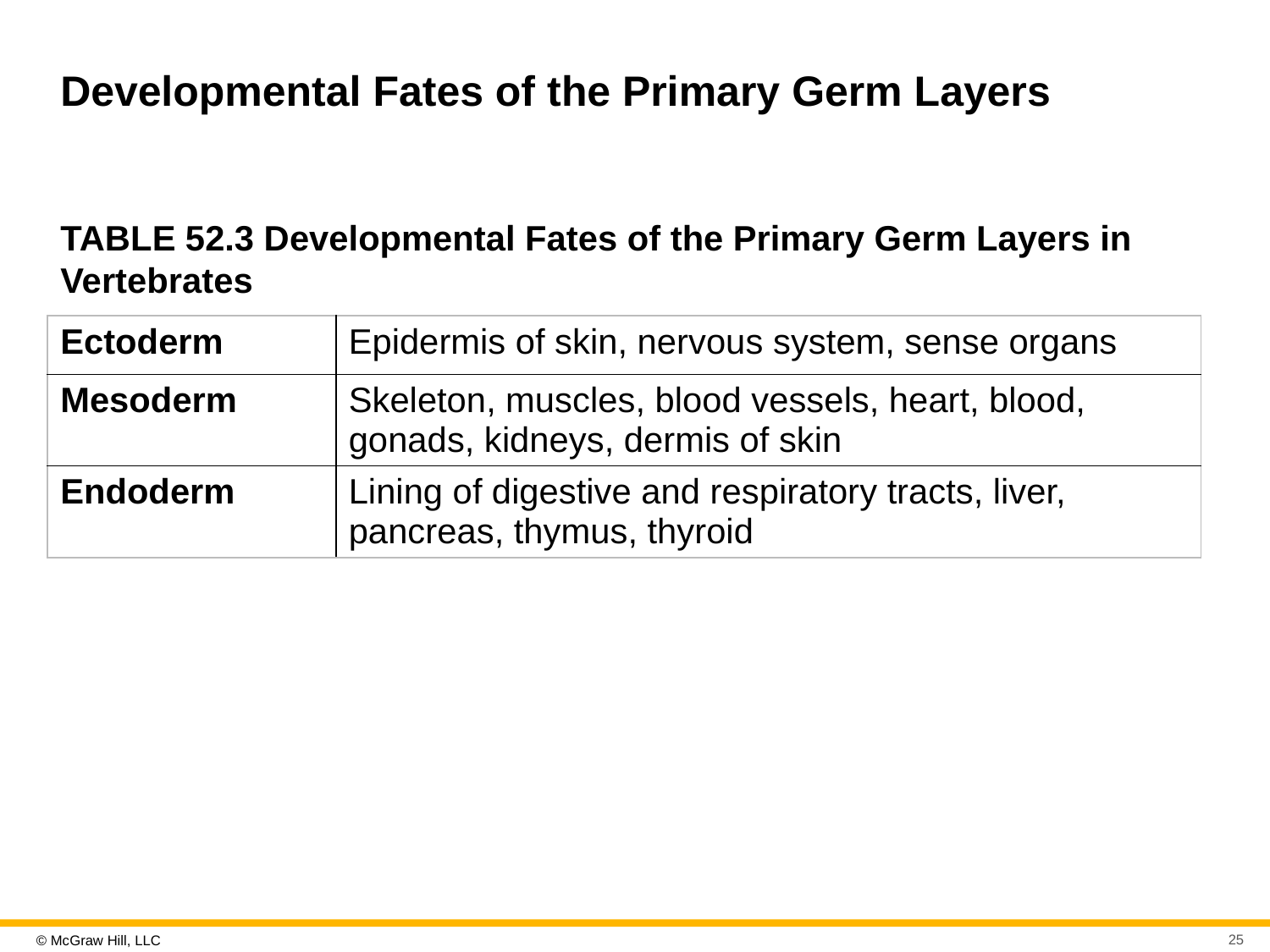

# Developmental Fates of the Primary Germ Layers
TABLE 52.3 Developmental Fates of the Primary Germ Layers in Vertebrates
| Ectoderm | Epidermis of skin, nervous system, sense organs |
| --- | --- |
| Mesoderm | Skeleton, muscles, blood vessels, heart, blood, gonads, kidneys, dermis of skin |
| Endoderm | Lining of digestive and respiratory tracts, liver, pancreas, thymus, thyroid |
25